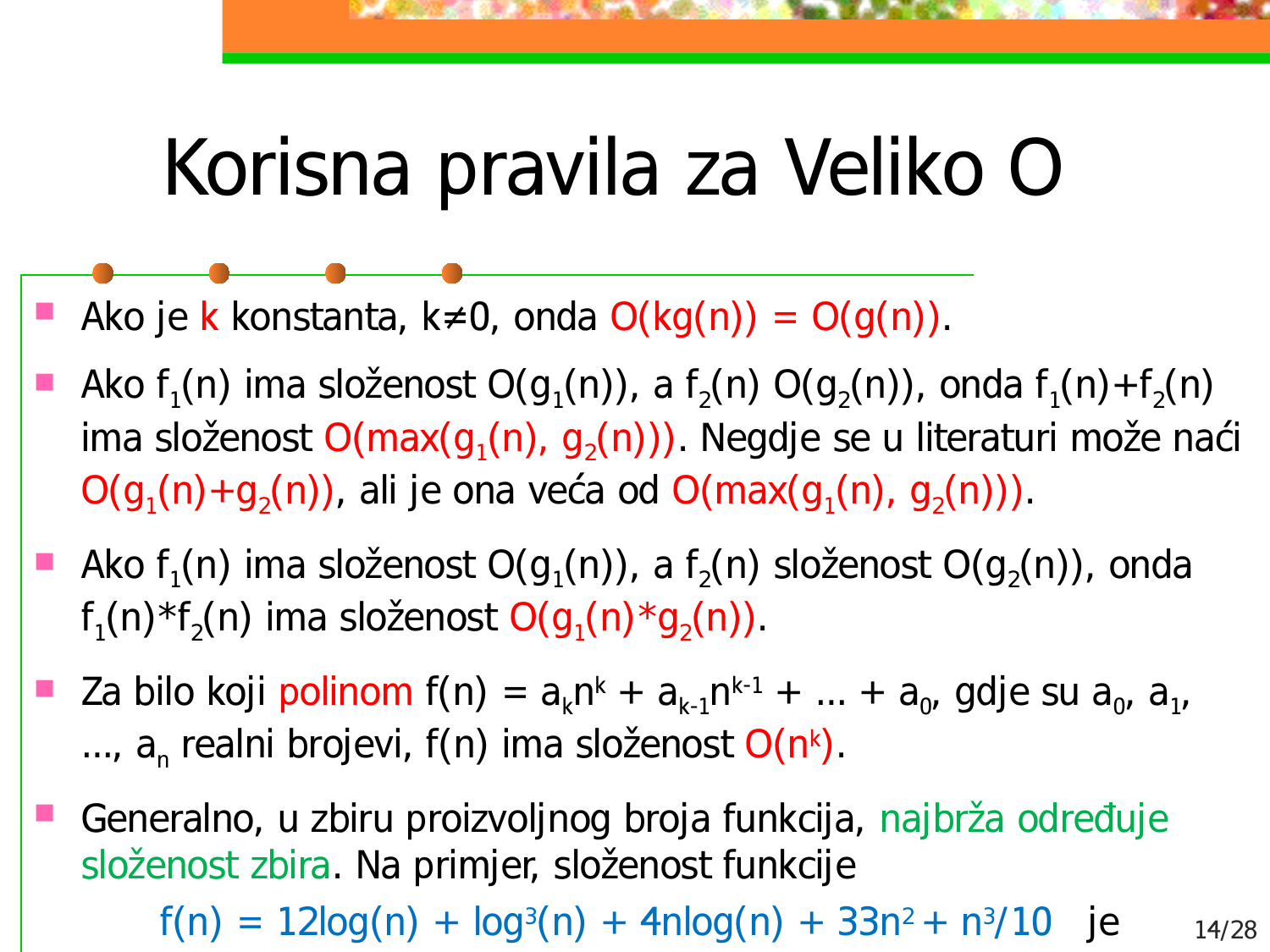

# Korisna pravila za Veliko O
Ako je k konstanta, k≠0, onda O(kg(n)) = O(g(n)).
Ako f1(n) ima složenost O(g1(n)), a f2(n) O(g2(n)), onda f1(n)+f2(n) ima složenost O(max(g1(n), g2(n))). Negdje se u literaturi može naći O(g1(n)+g2(n)), ali je ona veća od O(max(g1(n), g2(n))).
Ako f1(n) ima složenost O(g1(n)), a f2(n) složenost O(g2(n)), onda f1(n)*f2(n) ima složenost O(g1(n)*g2(n)).
Za bilo koji polinom f(n) = aknk + ak-1nk-1 + … + a0, gdje su a0, a1, …, an realni brojevi, f(n) ima složenost O(nk).
Generalno, u zbiru proizvoljnog broja funkcija, najbrža određuje složenost zbira. Na primjer, složenost funkcije
	f(n) = 12log(n) + log3(n) + 4nlog(n) + 33n2 + n3/10   je   O(n3).
14/28